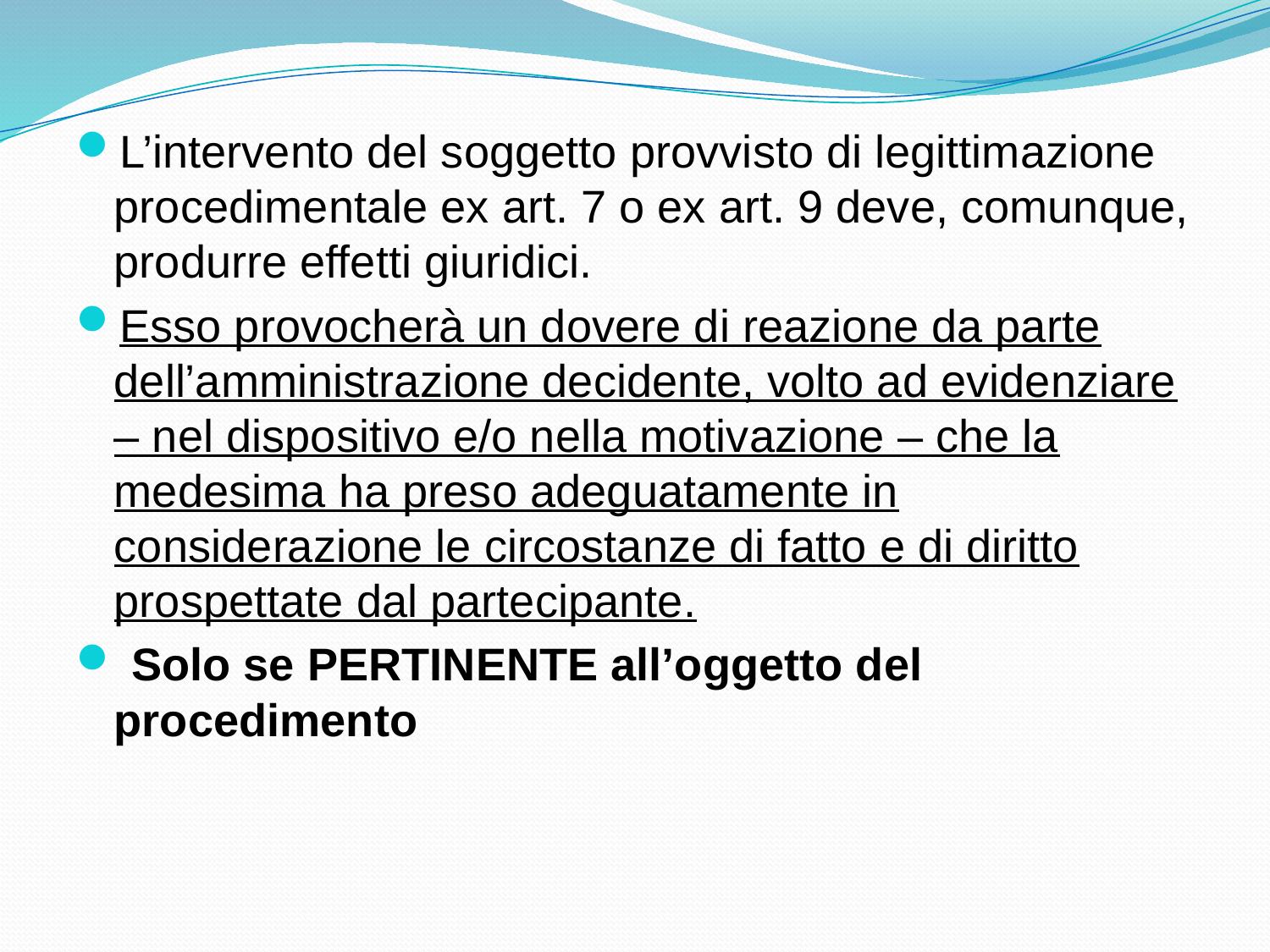

L’intervento del soggetto provvisto di legittimazione procedimentale ex art. 7 o ex art. 9 deve, comunque, produrre effetti giuridici.
Esso provocherà un dovere di reazione da parte dell’amministrazione decidente, volto ad evidenziare – nel dispositivo e/o nella motivazione – che la medesima ha preso adeguatamente in considerazione le circostanze di fatto e di diritto prospettate dal partecipante.
 Solo se PERTINENTE all’oggetto del procedimento